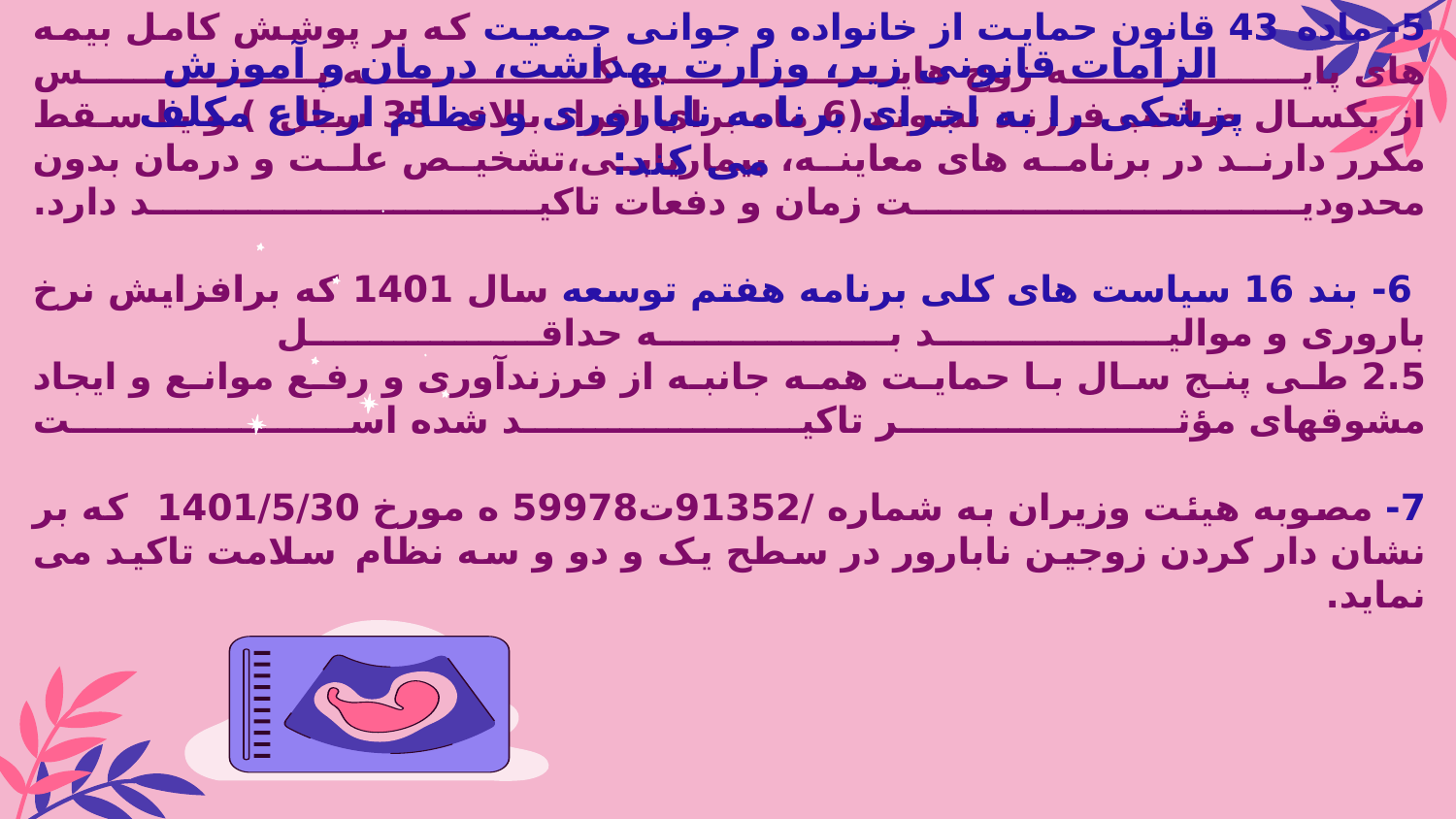

الزامات قانونی زیر، وزارت بهداشت، درمان و آموزش پزشکی را به اجرای برنامه ناباروری و نظام ارجاع مکلف می کند:

# 5- ماده 43 قانون حمایت از خانواده و جوانی جمعیت که بر پوشش کامل بیمه های پایه زوج هایی که پس از یکسال صاحب فرزند نشوند(6 ماه برای افراد بالای 35 سال ) و یا سقط مکرر دارند در برنامه های معاینه، بیماریابی،تشخیص علت و درمان بدون محدودیت زمان و دفعات تاکید دارد. 6- بند 16 سیاست های کلی برنامه هفتم توسعه سال 1401 که برافزایش نرخ باروری و موالید به حداقل 2.5 طی پنج سال با حمایت همه جانبه از فرزندآوری و رفع موانع و ایجاد مشوقهای مؤثر تاکید شده است 7- مصوبه هیئت وزیران به شماره /91352ت59978 ه مورخ 1401/5/30  که بر نشان دار کردن زوجین نابارور در سطح یک و دو و سه نظام سلامت تاکید می نماید.